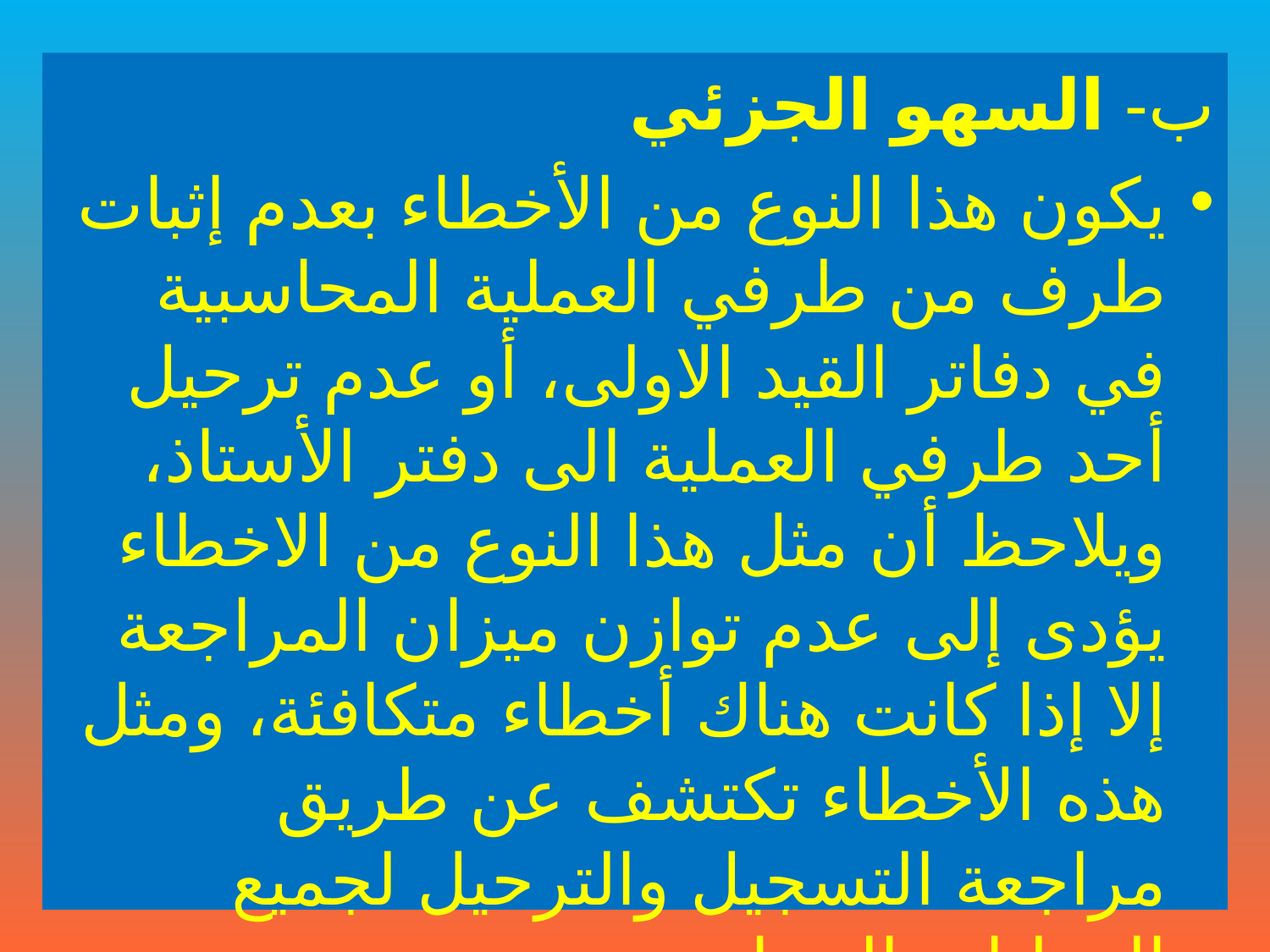

ب- السهو الجزئي
يكون هذا النوع من الأخطاء بعدم إثبات طرف من طرفي العملية المحاسبية في دفاتر القيد الاولى، أو عدم ترحيل أحد طرفي العملية الى دفتر الأستاذ، ويلاحظ أن مثل هذا النوع من الاخطاء يؤدى إلى عدم توازن ميزان المراجعة إلا إذا كانت هناك أخطاء متكافئة، ومثل هذه الأخطاء تكتشف عن طريق مراجعة التسجيل والترحيل لجميع العمليات المحاسبية .